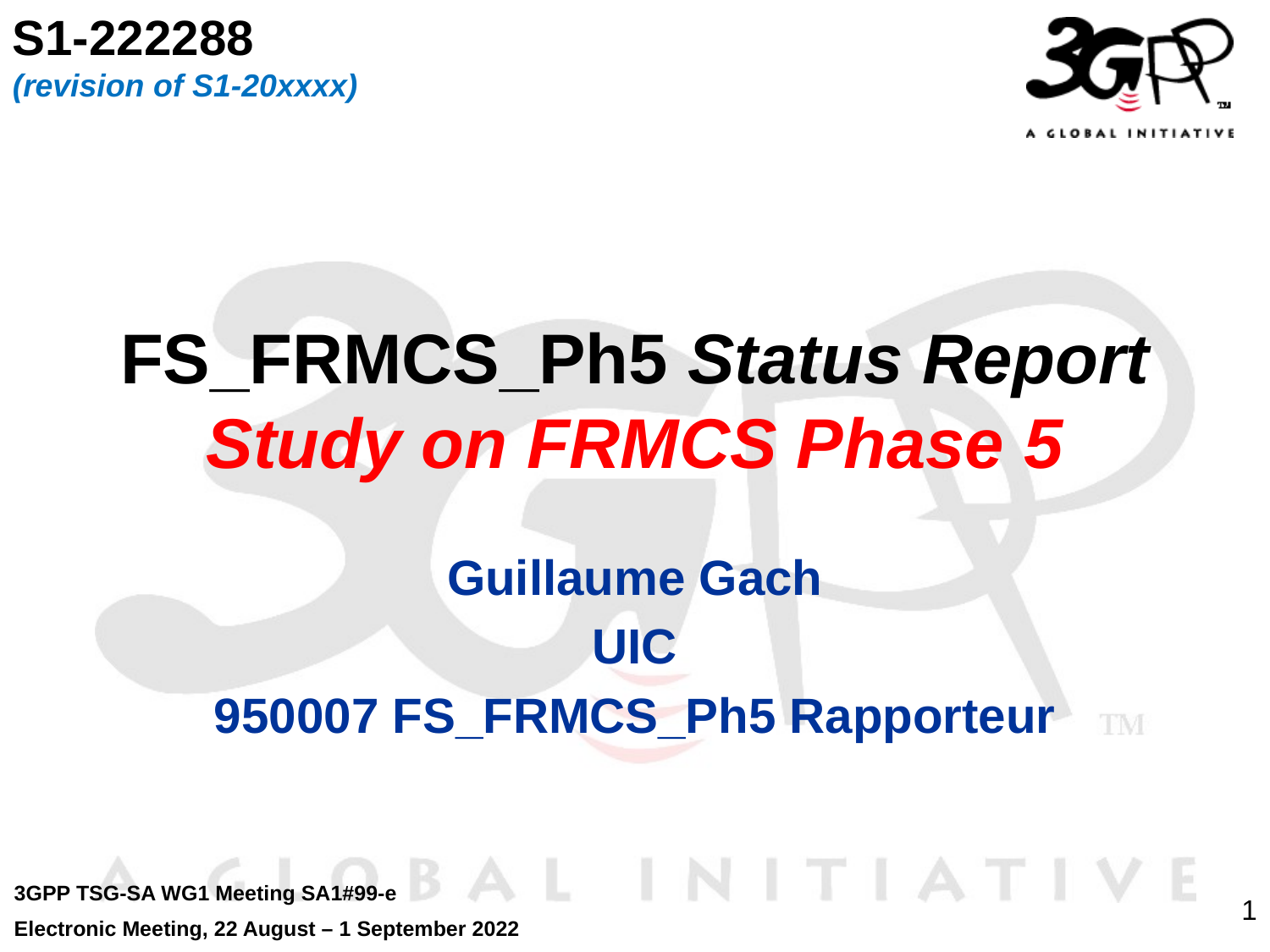

S1-222288
(revision of S1-20xxxx)
# FS_FRMCS_Ph5 Status Report Study on FRMCS Phase 5
Guillaume Gach
UIC
950007 FS_FRMCS_Ph5 Rapporteur
3GPP TSG-SA WG1 Meeting SA1#99-e
Electronic Meeting, 22 August – 1 September 2022
1